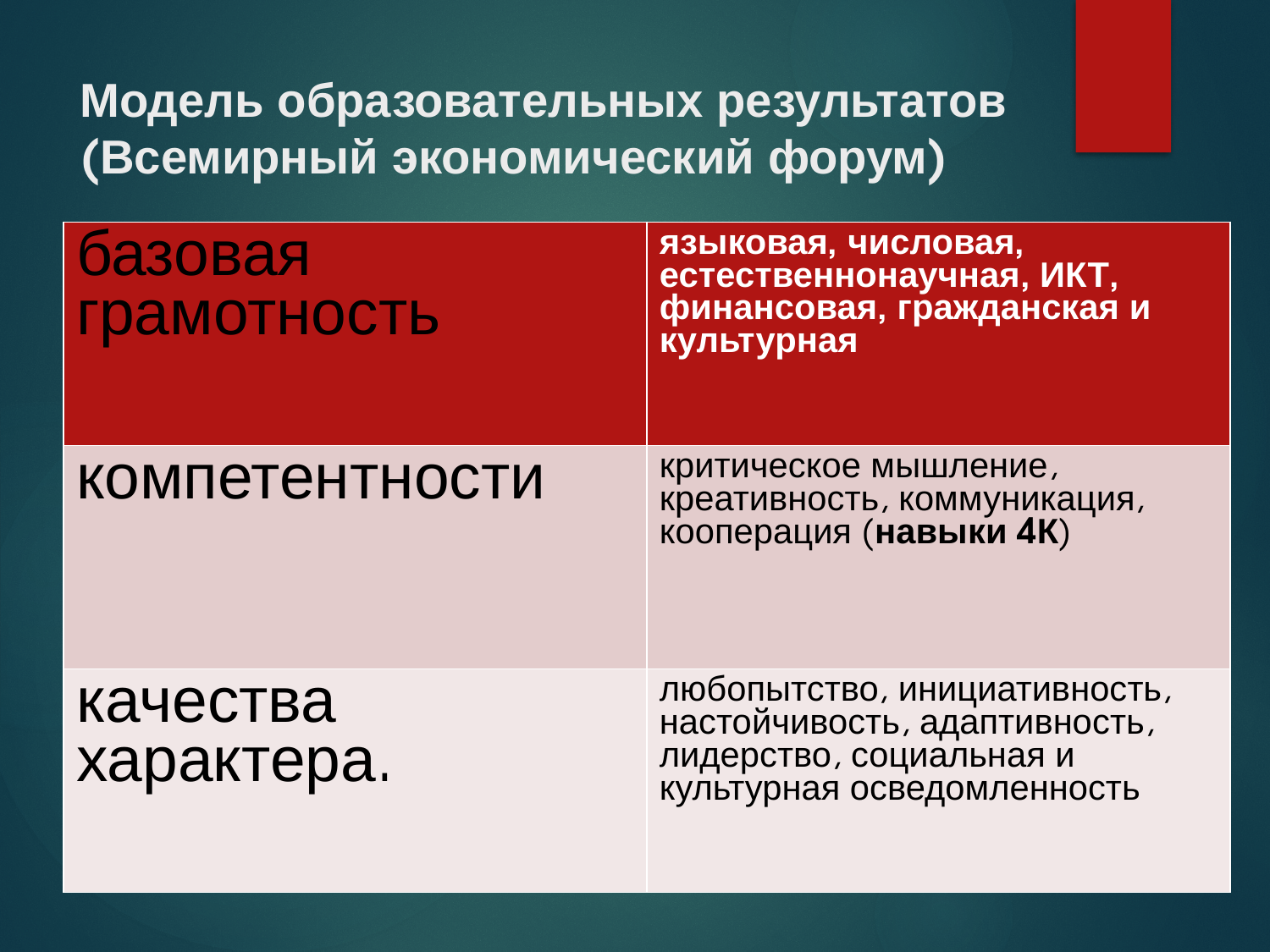

# Модель образовательных результатов (Всемирный экономический форум)
| базовая грамотность | языковая, числовая, естественнонаучная, ИКТ, финансовая, гражданская и культурная |
| --- | --- |
| компетентности | критическое мышление, креативность, коммуникация, кооперация (навыки 4К) |
| качества характера. | любопытство, инициативность, настойчивость, адаптивность, лидерство, социальная и культурная осведомленность |